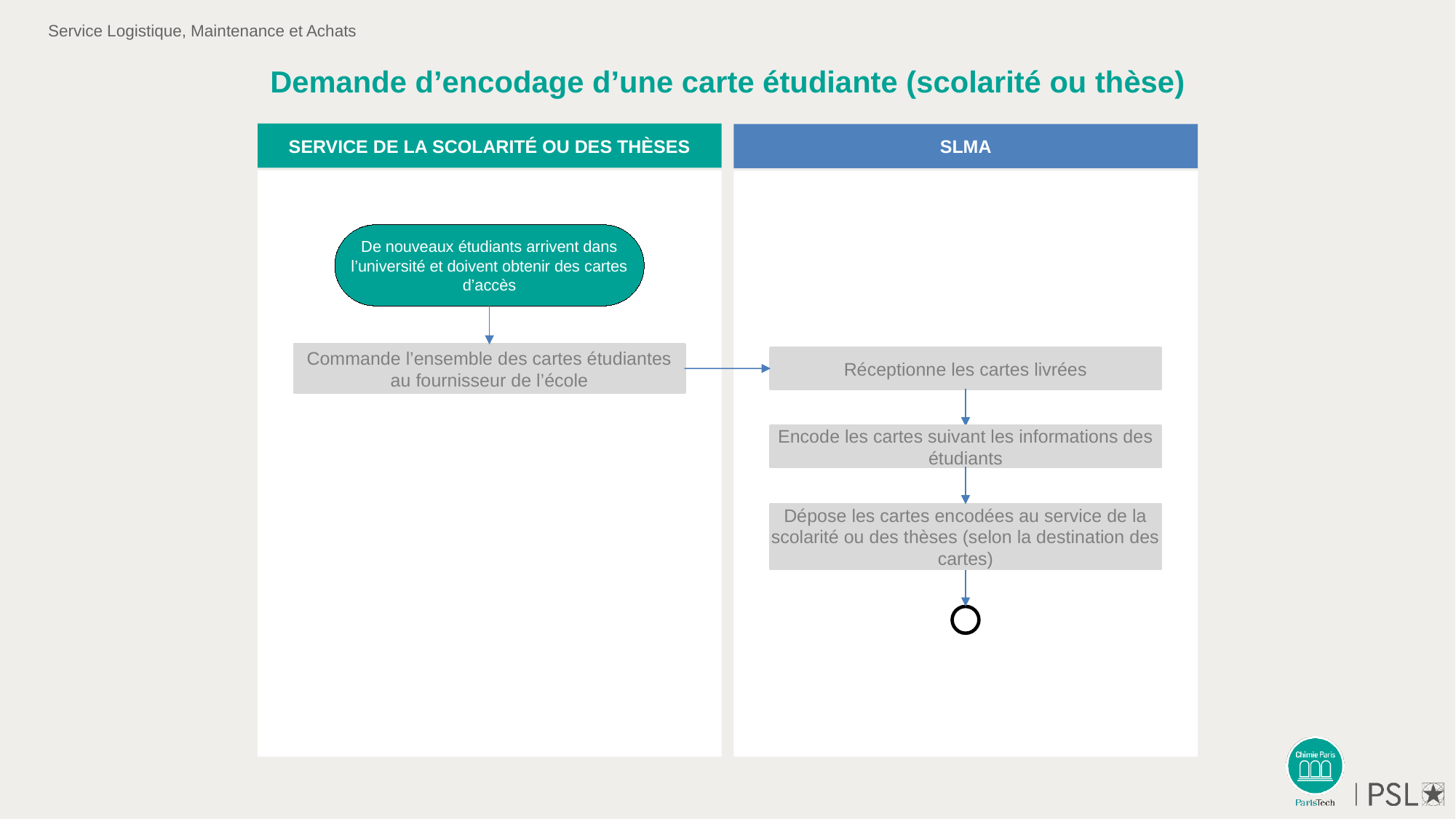

Service Logistique, Maintenance et Achats
# Demande d’encodage d’une carte étudiante (scolarité ou thèse)
SERVICE DE LA SCOLARITÉ OU DES THÈSES

SLMA

De nouveaux étudiants arrivent dans l’université et doivent obtenir des cartes d’accès
Commande l’ensemble des cartes étudiantes au fournisseur de l’école
Réceptionne les cartes livrées
Encode les cartes suivant les informations des étudiants
Dépose les cartes encodées au service de la scolarité ou des thèses (selon la destination des cartes)